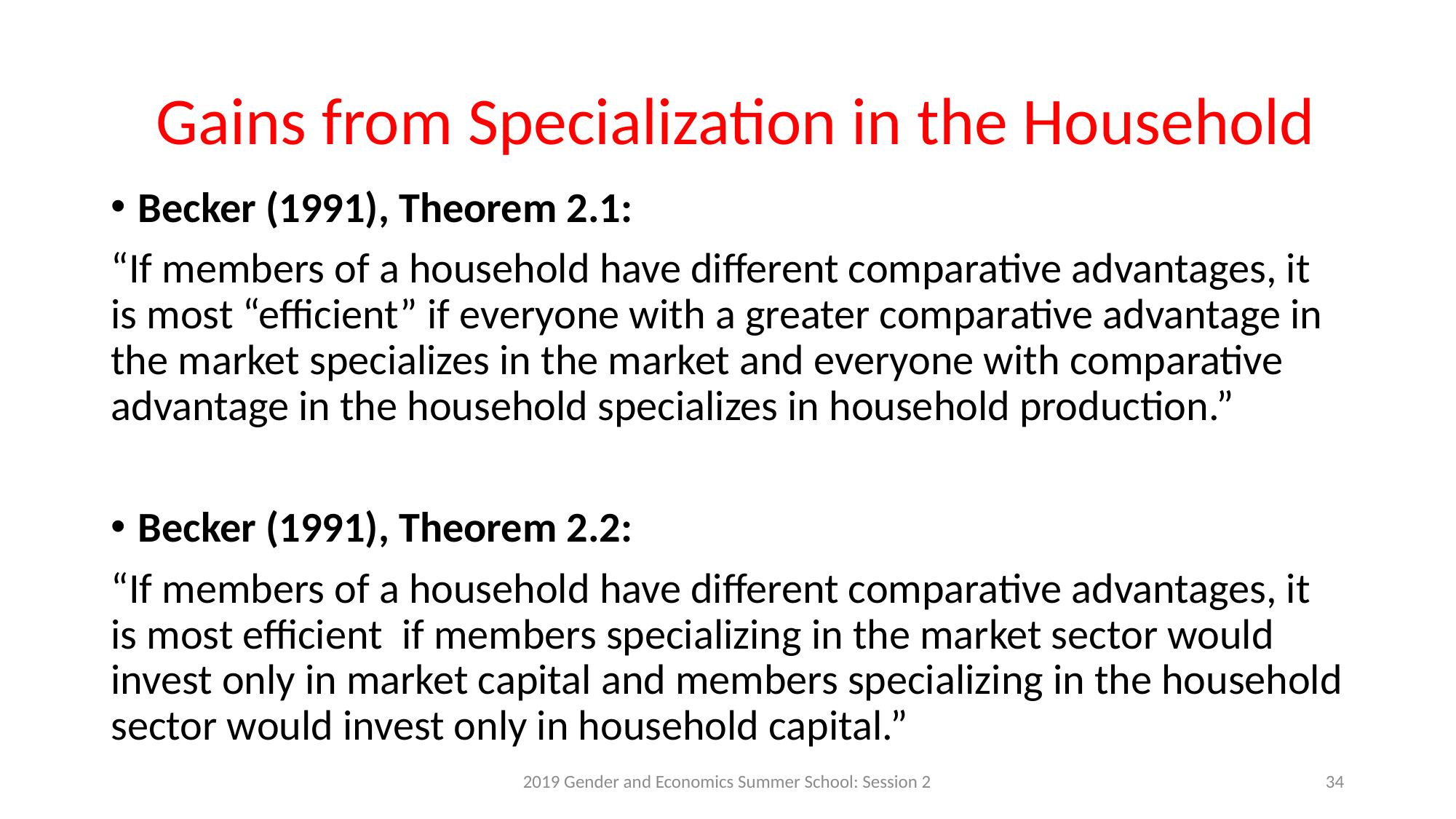

# Gains from Specialization in the Household
Becker (1991), Theorem 2.1:
“If members of a household have different comparative advantages, it is most “efficient” if everyone with a greater comparative advantage in the market specializes in the market and everyone with comparative advantage in the household specializes in household production.”

Becker (1991), Theorem 2.2:
“If members of a household have different comparative advantages, it is most efficient  if members specializing in the market sector would invest only in market capital and members specializing in the household sector would invest only in household capital.”

2019 Gender and Economics Summer School: Session 2
34